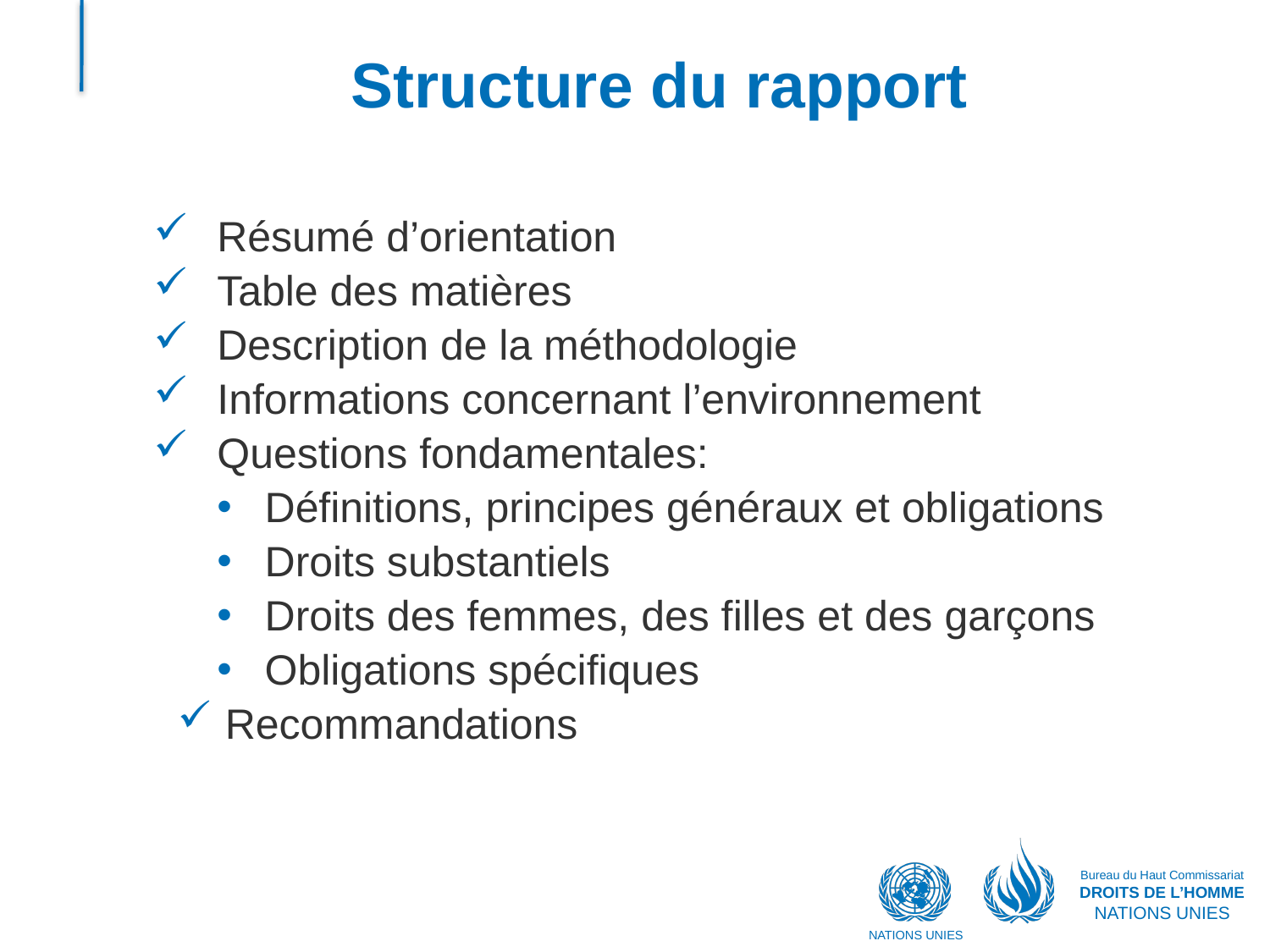

# Structure du rapport

Résumé d’orientation
Table des matières
Description de la méthodologie
Informations concernant l’environnement
Questions fondamentales:
Définitions, principes généraux et obligations
Droits substantiels
Droits des femmes, des filles et des garçons
Obligations spécifiques
Recommandations
Bureau du Haut Commissariat
DROITS DE L’HOMME
NATIONS UNIES
NATIONS UNIES